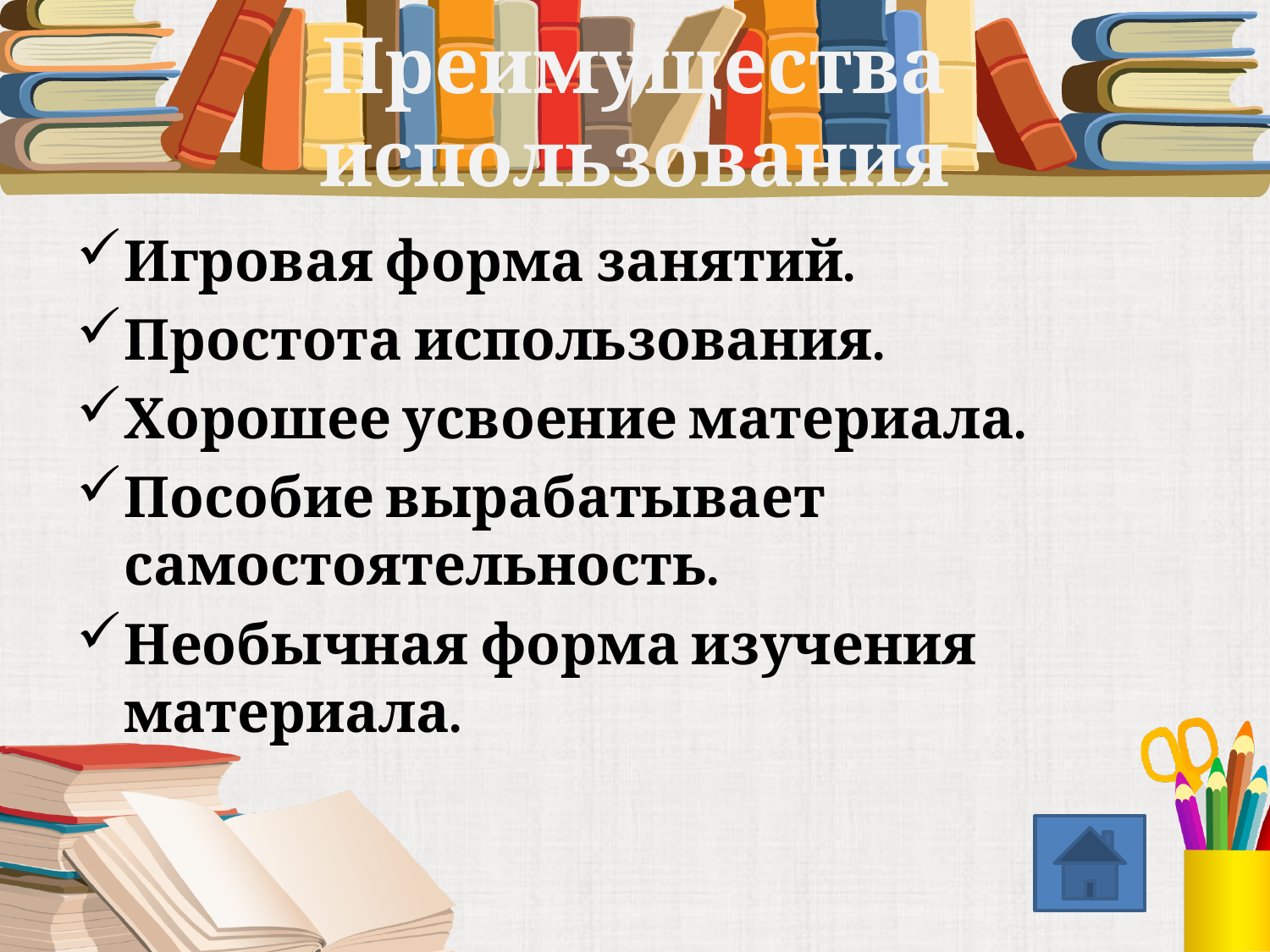

# Преимущества использования
Игровая форма занятий.
Простота использования.
Хорошее усвоение материала.
Пособие вырабатывает самостоятельность.
Необычная форма изучения материала.